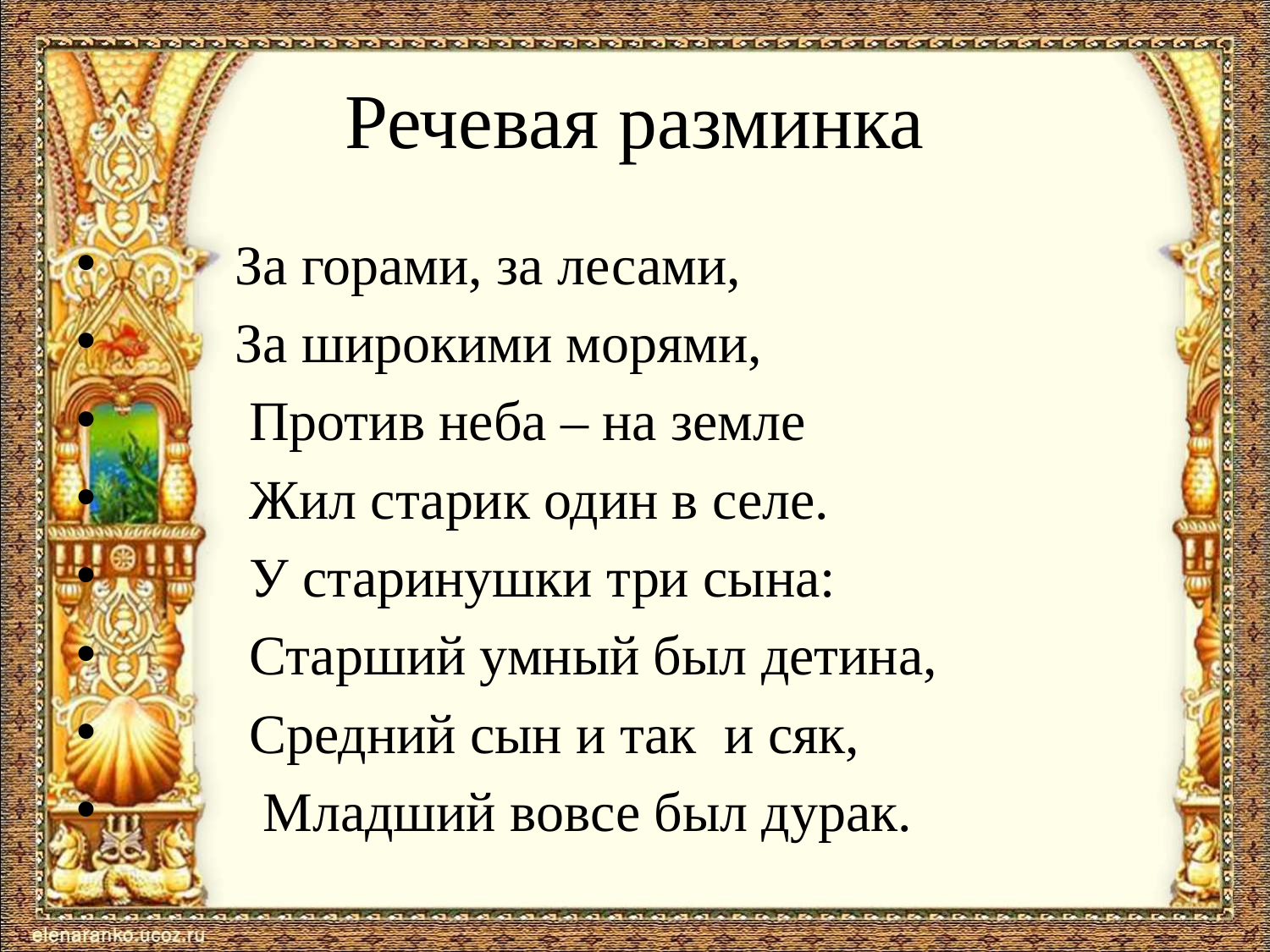

# Речевая разминка
        За горами, за лесами,
        За широкими морями,
         Против неба – на земле
         Жил старик один в селе.
         У старинушки три сына:
         Старший умный был детина,
         Средний сын и так  и сяк,
          Младший вовсе был дурак.